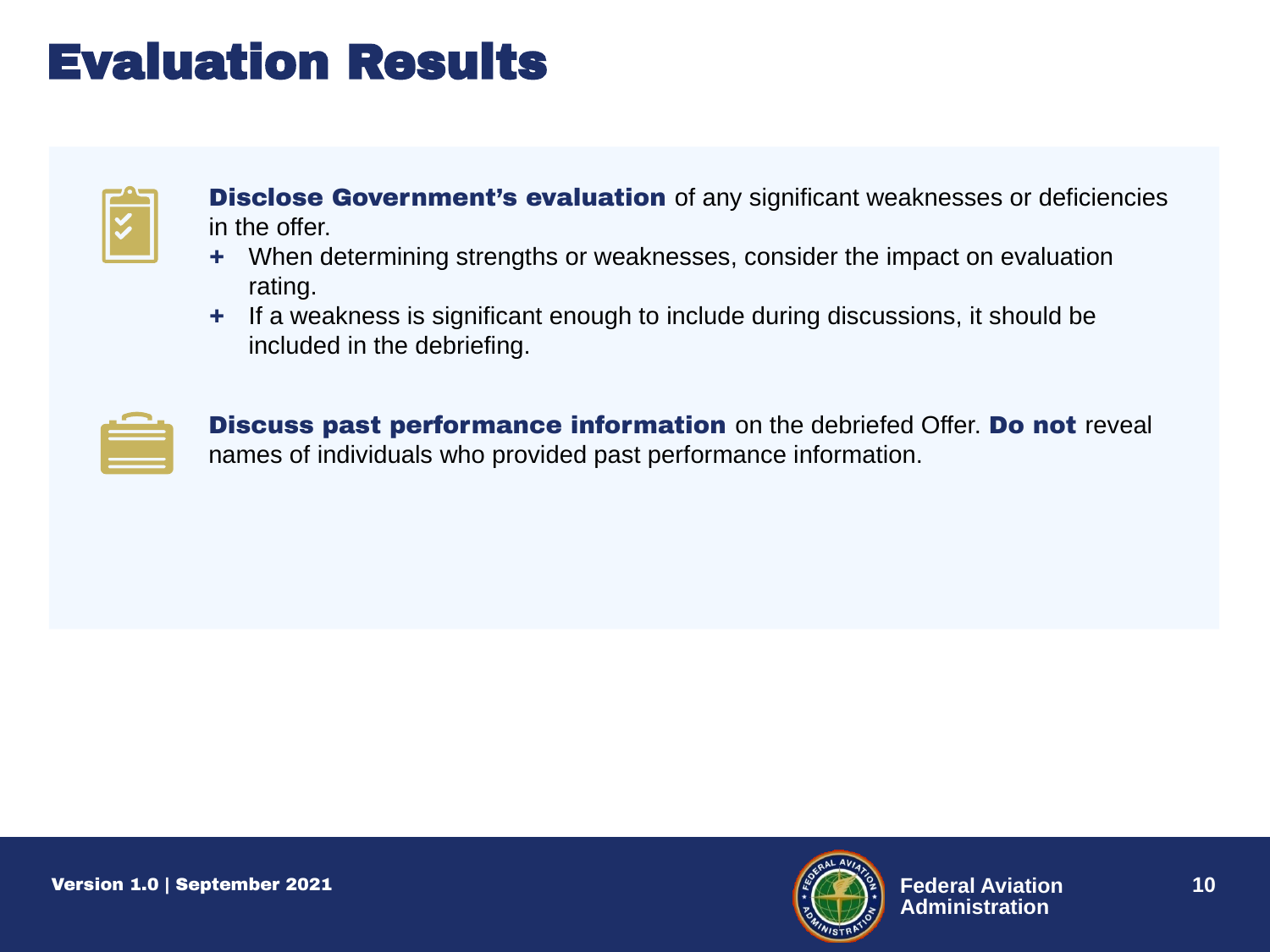

Evaluation Results

Disclose Government’s evaluation of any significant weaknesses or deficiencies in the offer.
When determining strengths or weaknesses, consider the impact on evaluation rating.
If a weakness is significant enough to include during discussions, it should be included in the debriefing.

Discuss past performance information on the debriefed Offer. Do not reveal names of individuals who provided past performance information.

Version 1.0 | September 2021